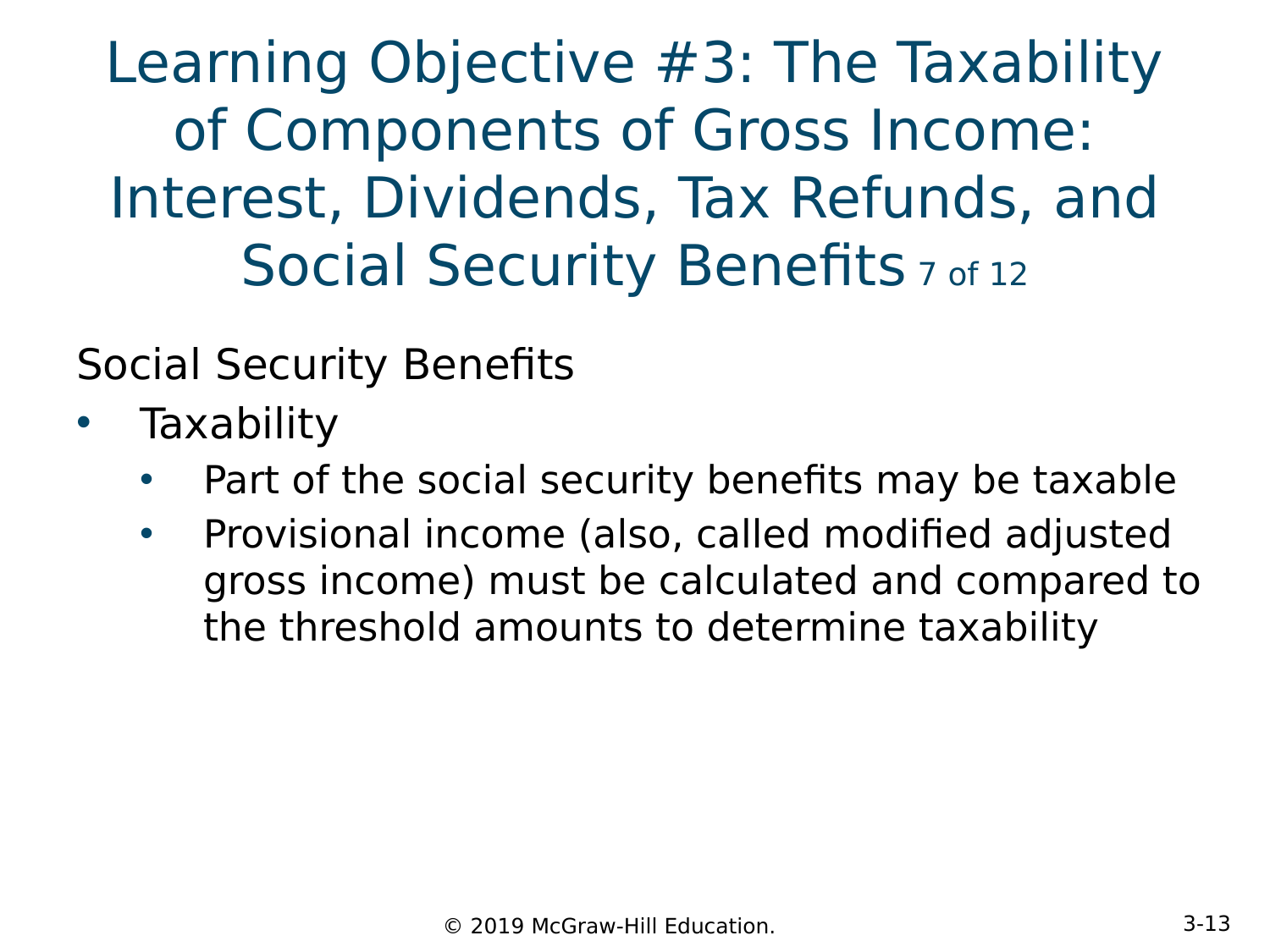

# Learning Objective #3: The Taxability of Components of Gross Income: Interest, Dividends, Tax Refunds, and Social Security Benefits 7 of 12
Social Security Benefits
Taxability
Part of the social security benefits may be taxable
Provisional income (also, called modified adjusted gross income) must be calculated and compared to the threshold amounts to determine taxability